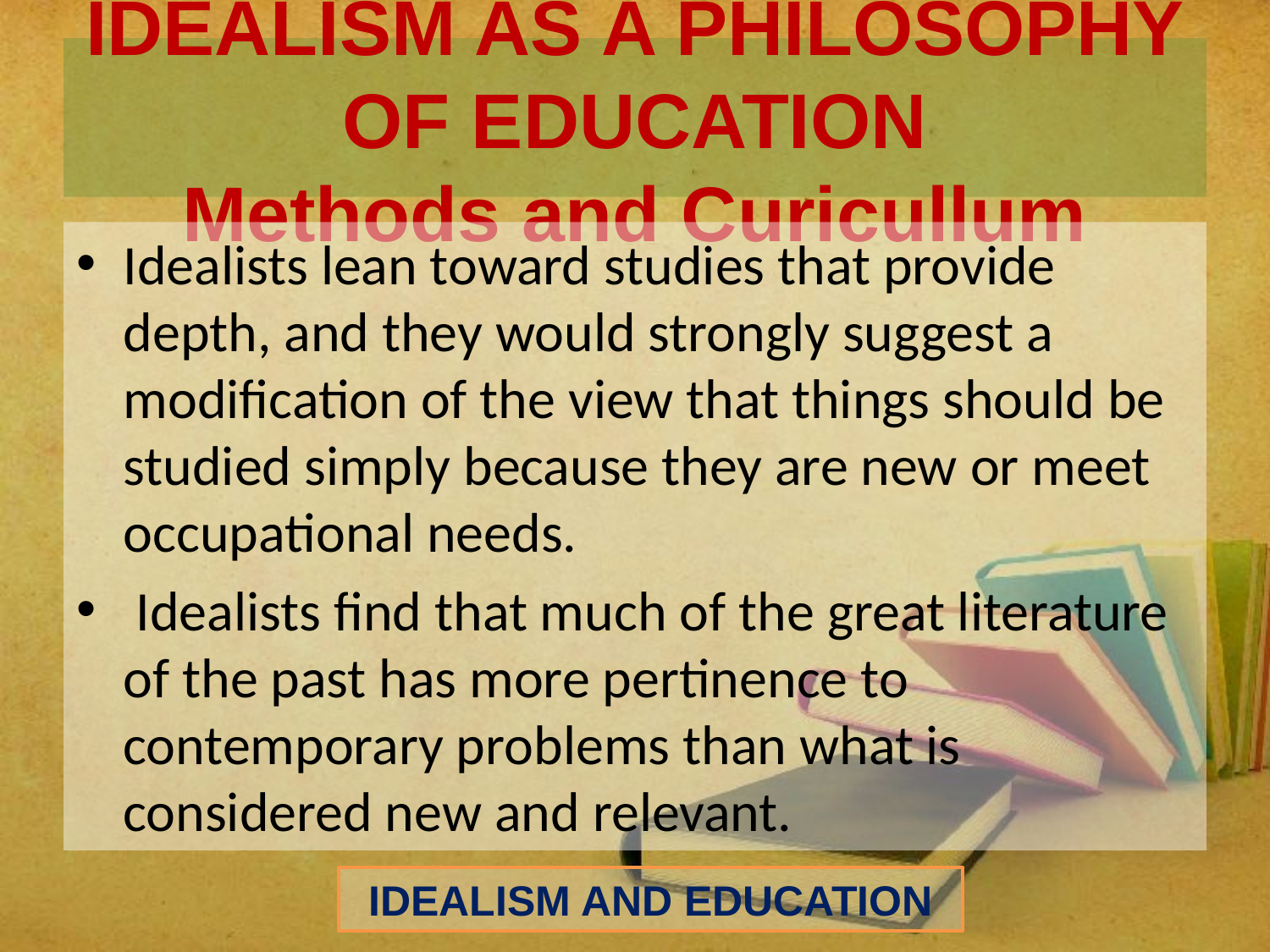

# IDEALISM AS A PHILOSOPHY OF EDUCATION Methods and Curicullum
Idealists lean toward studies that provide depth, and they would strongly suggest a modification of the view that things should be studied simply because they are new or meet occupational needs.
 Idealists find that much of the great literature of the past has more pertinence to contemporary problems than what is considered new and relevant.
IDEALISM AND EDUCATION